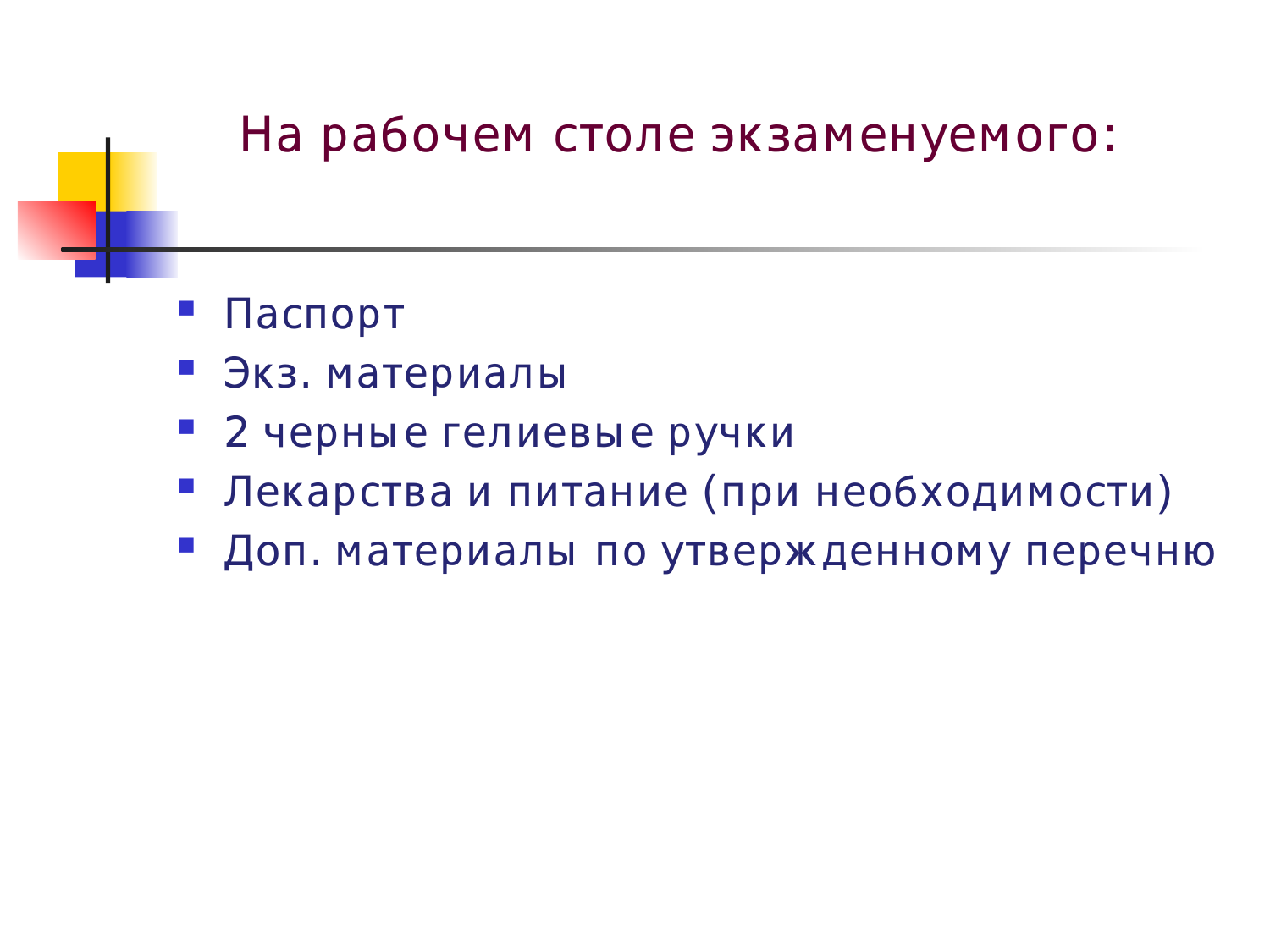

# На рабочем столе экзаменуемого:
Паспорт
Экз. материалы
2 черные гелиевые ручки
Лекарства и питание (при необходимости)
Доп. материалы по утвержденному перечню